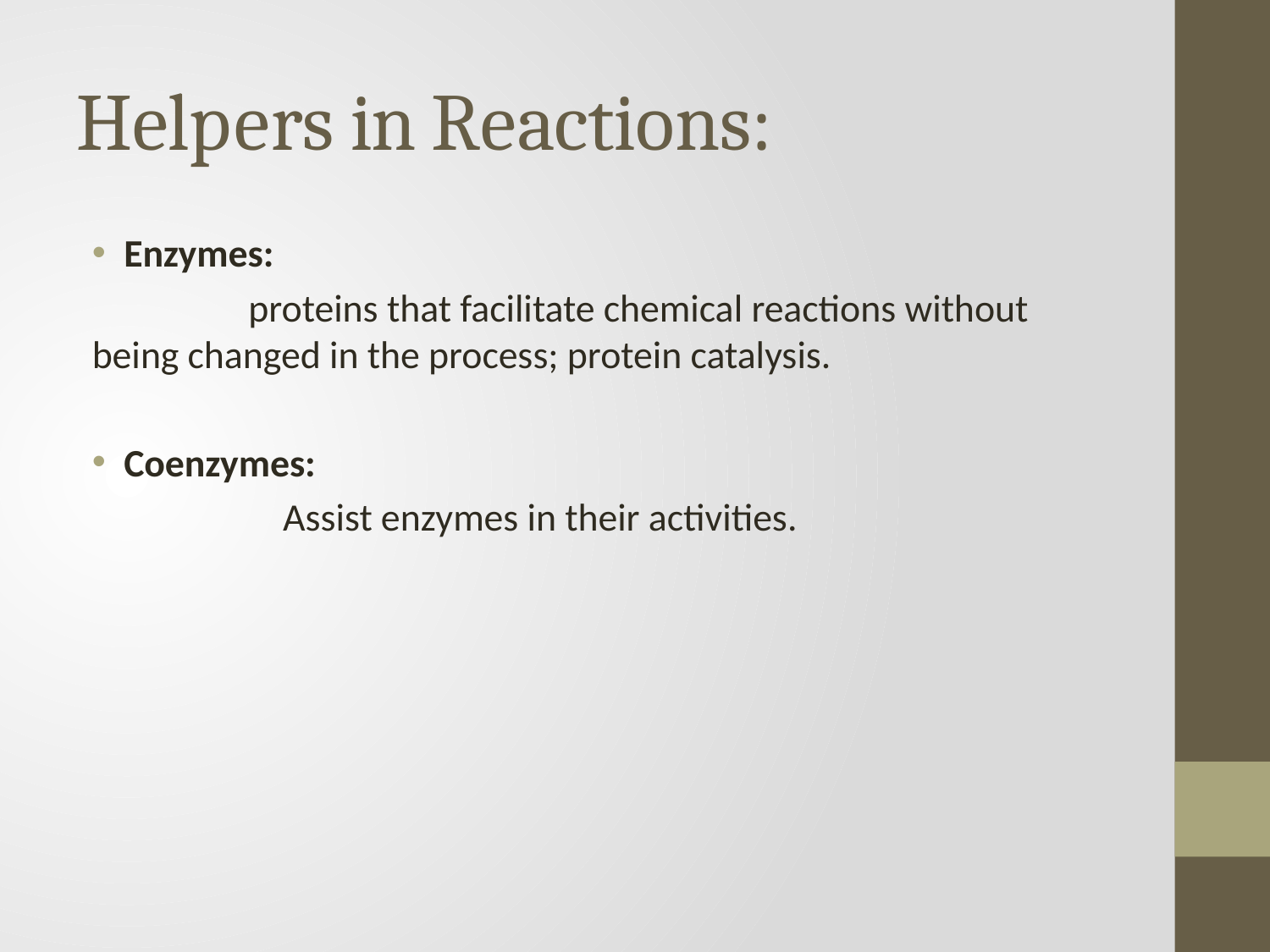

# Helpers in Reactions:
Enzymes:
                  proteins that facilitate chemical reactions without being changed in the process; protein catalysis.

Coenzymes:
                      Assist enzymes in their activities.